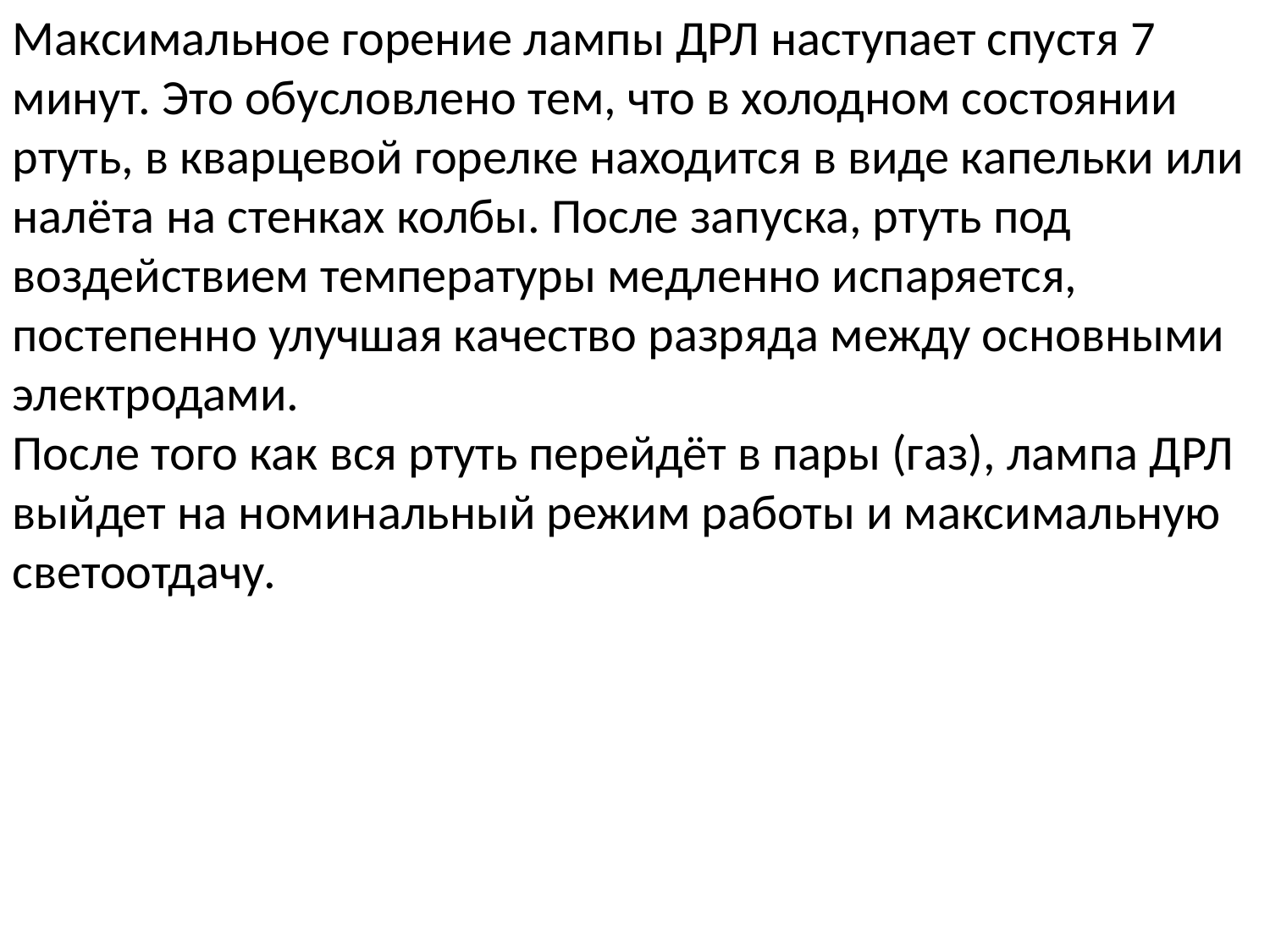

Максимальное горение лампы ДРЛ наступает спустя 7 минут. Это обусловлено тем, что в холодном состоянии ртуть, в кварцевой горелке находится в виде капельки или налёта на стенках колбы. После запуска, ртуть под воздействием температуры медленно испаряется, постепенно улучшая качество разряда между основными электродами.
После того как вся ртуть перейдёт в пары (газ), лампа ДРЛ выйдет на номинальный режим работы и максимальную светоотдачу.